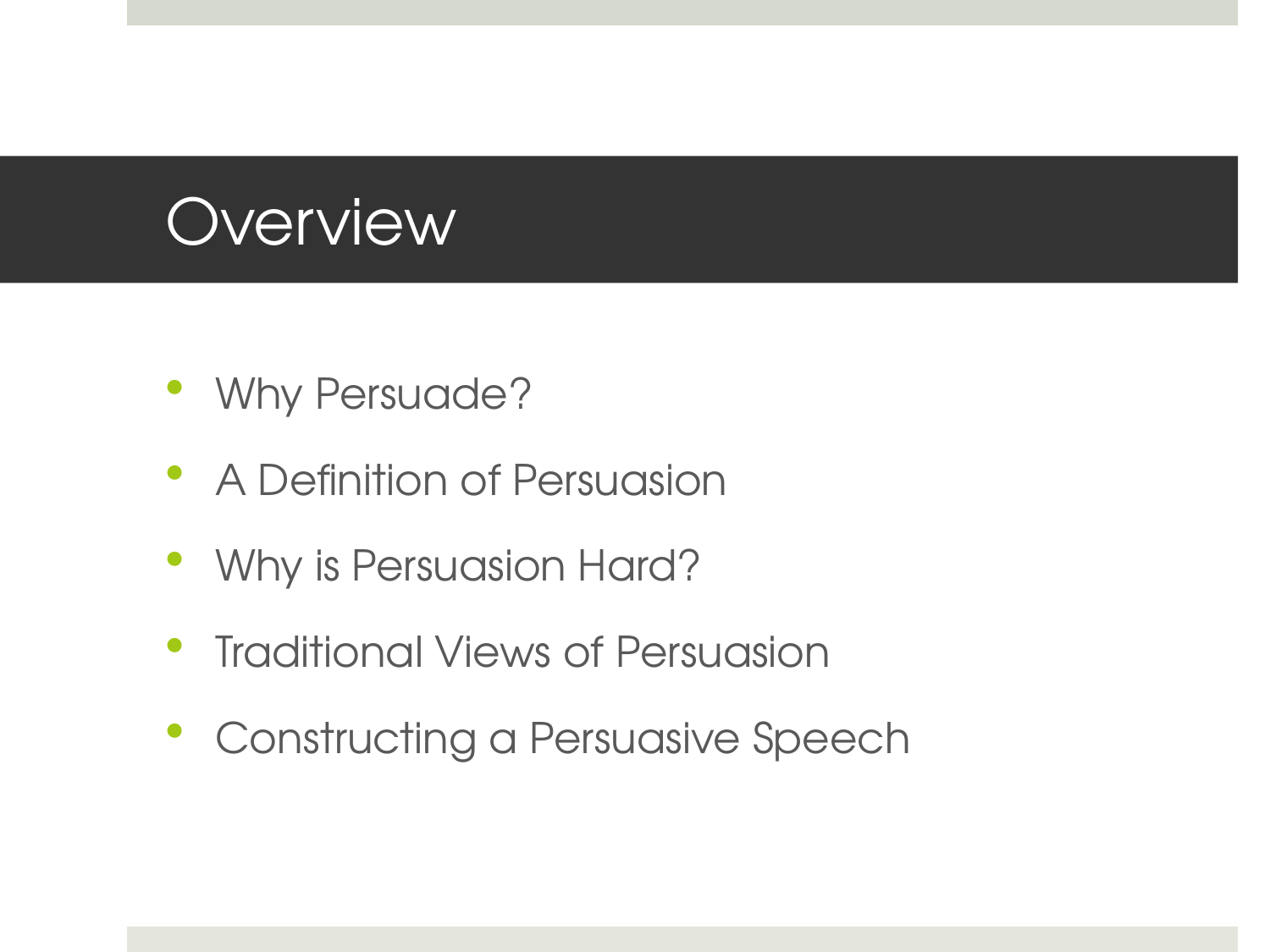

# Overview
Why Persuade?
A Definition of Persuasion
Why is Persuasion Hard?
Traditional Views of Persuasion
Constructing a Persuasive Speech